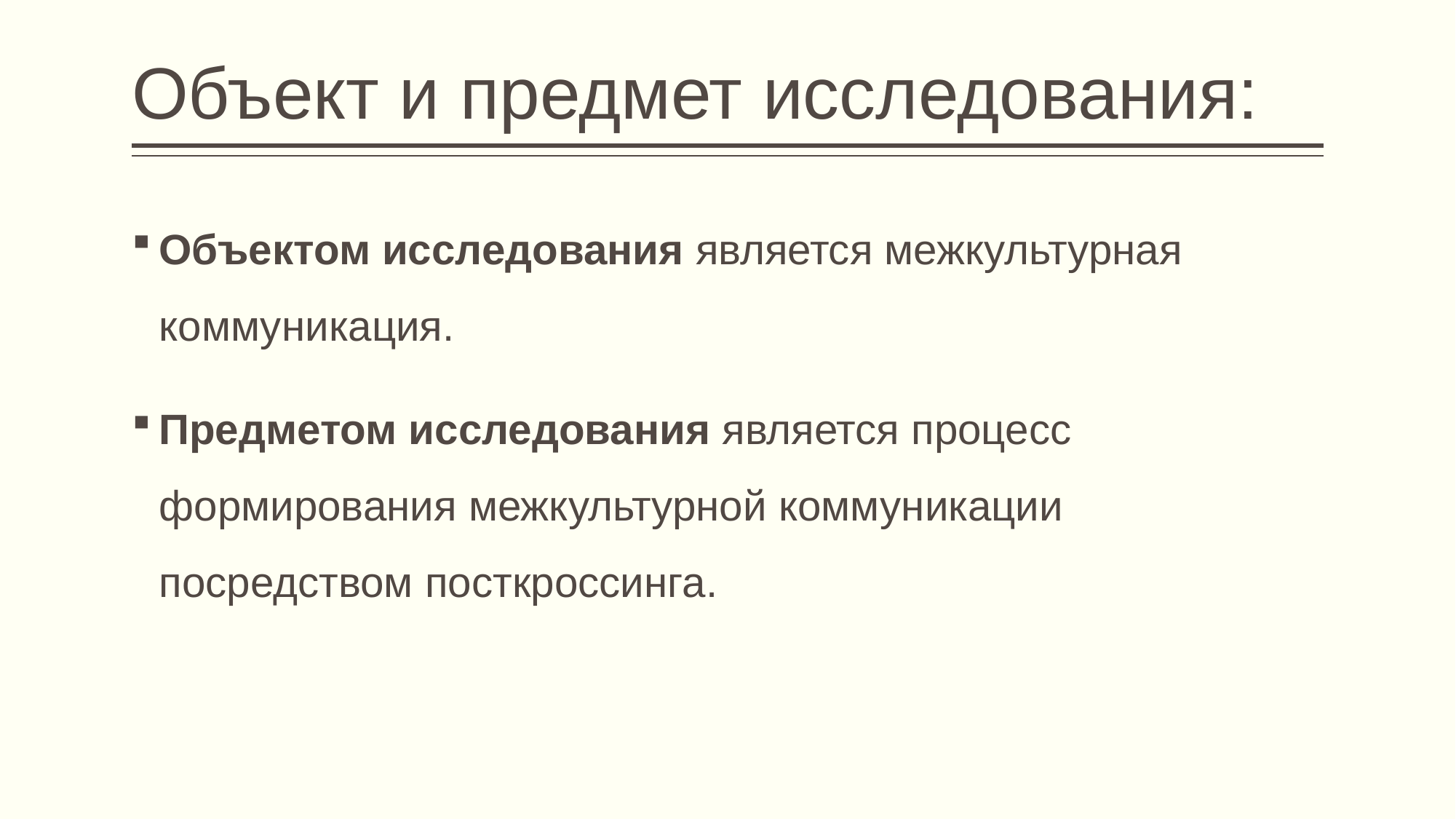

# Объект и предмет исследования:
Объектом исследования является межкультурная коммуникация.
Предметом исследования является процесс формирования межкультурной коммуникации посредством посткроссинга.